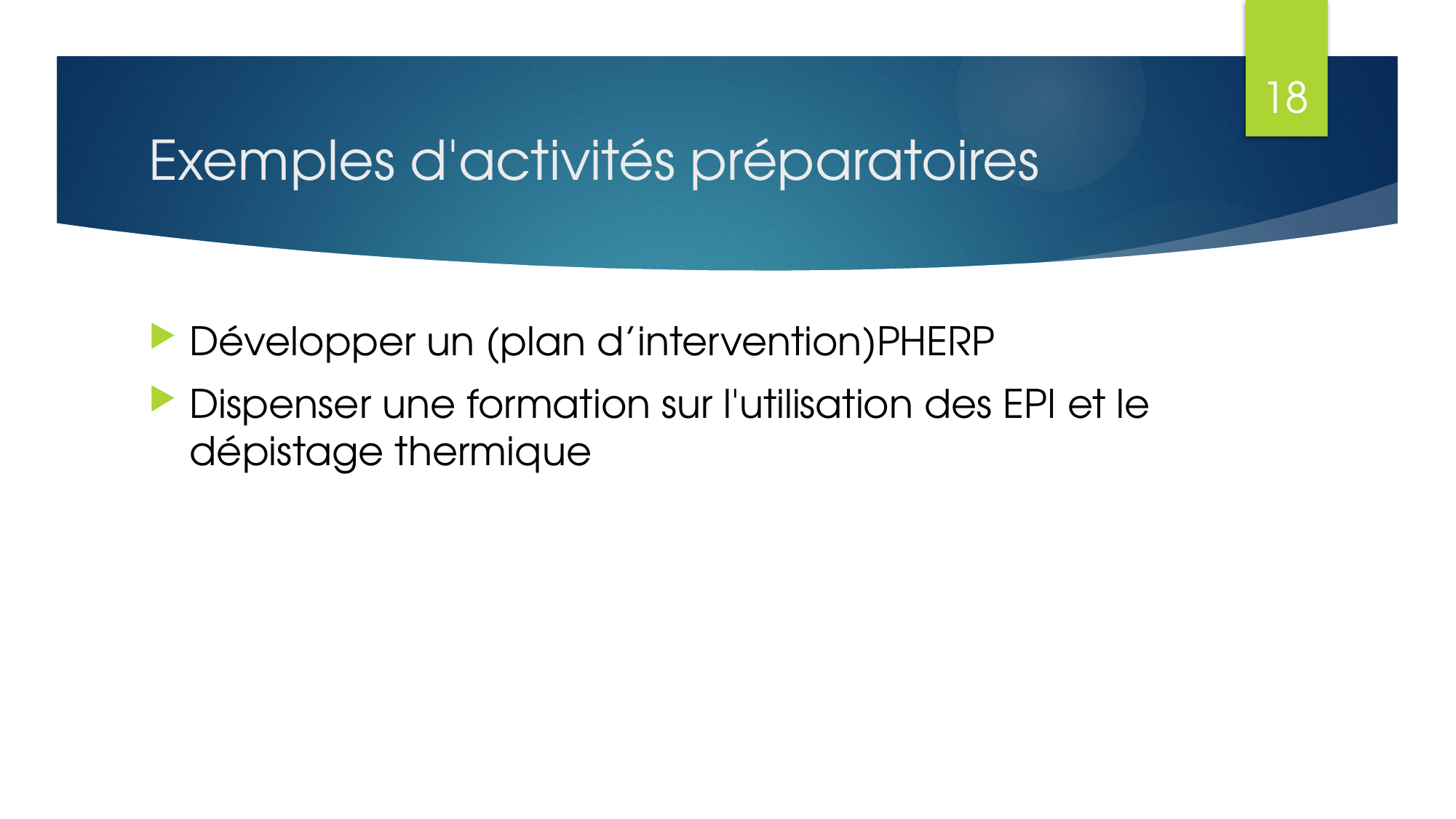

18
# Exemples d'activités préparatoires
Développer un (plan d’intervention)PHERP
Dispenser une formation sur l'utilisation des EPI et le dépistage thermique